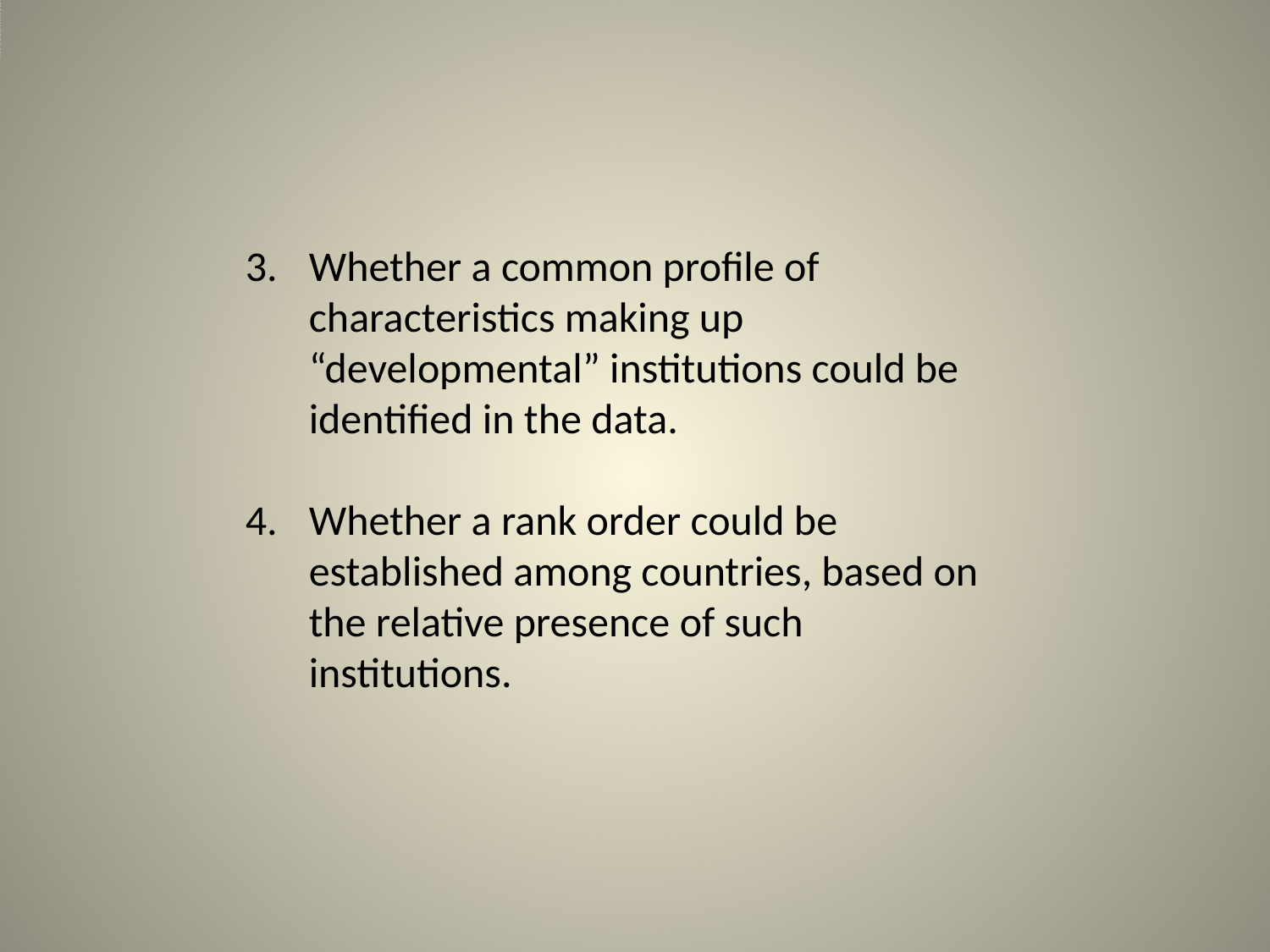

# Whether a common profile of characteristics making up “developmental” institu...
Whether a common profile of characteristics making up “developmental” institutions could be identified in the data.

Whether a rank order could be established among countries, based on the relative presence of such institutions.